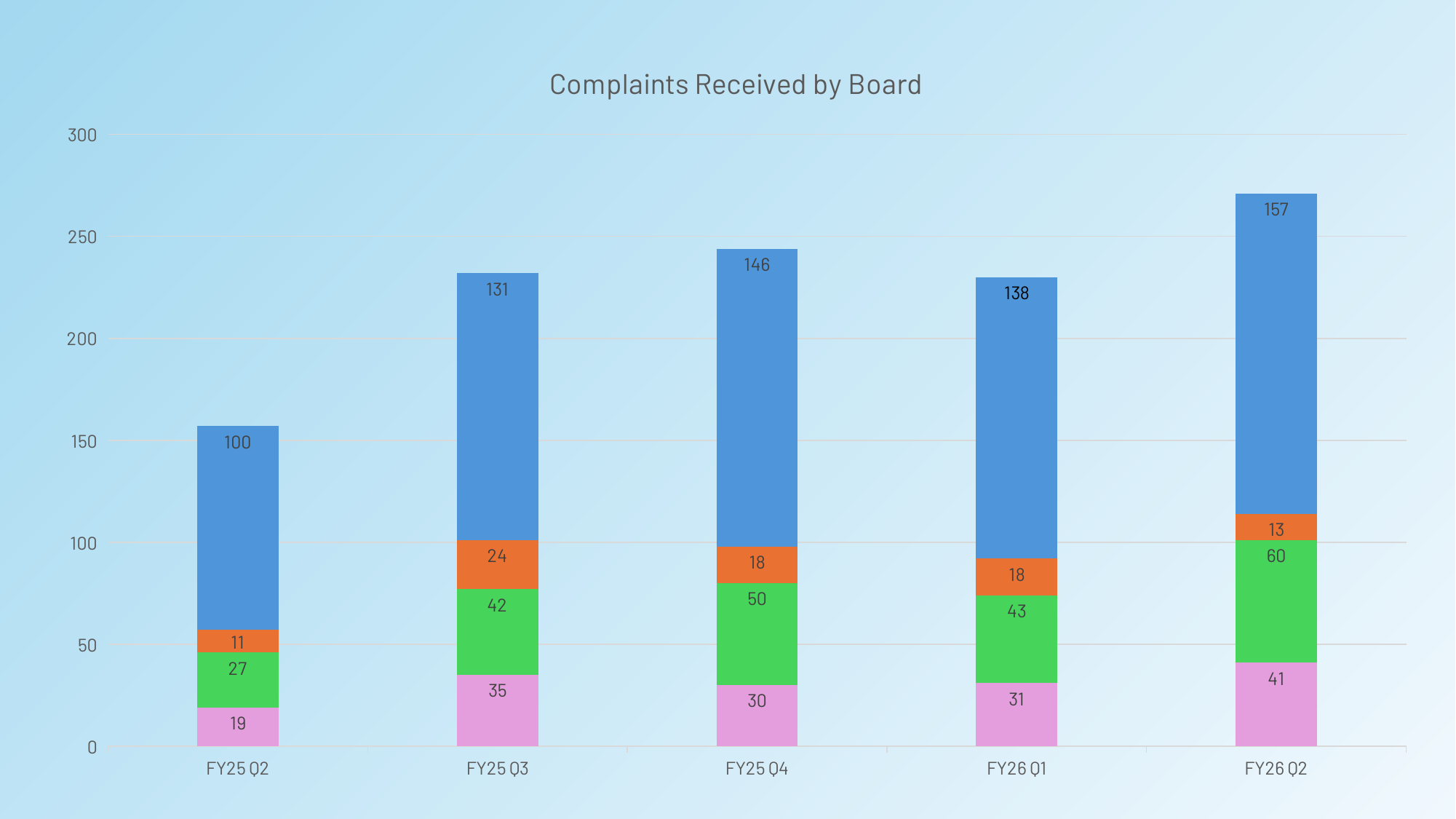

### Chart: Complaints Received by Board

| Category | PSY-Received | MFT-Received | SW-Received | LPC-Received  |
|---|---|---|---|---|
| FY25 Q2 | 19.0 | 11.0 | 27.0 | 100.0 |
| FY25 Q3 | 35.0 | 24.0 | 42.0 | 131.0 |
| FY25 Q4 | 30.0 | 18.0 | 50.0 | 146.0 |
| FY26 Q1 | 31.0 | 18.0 | 43.0 | 138.0 |
| FY26 Q2 | 41.0 | 13.0 | 60.0 | 157.0 |